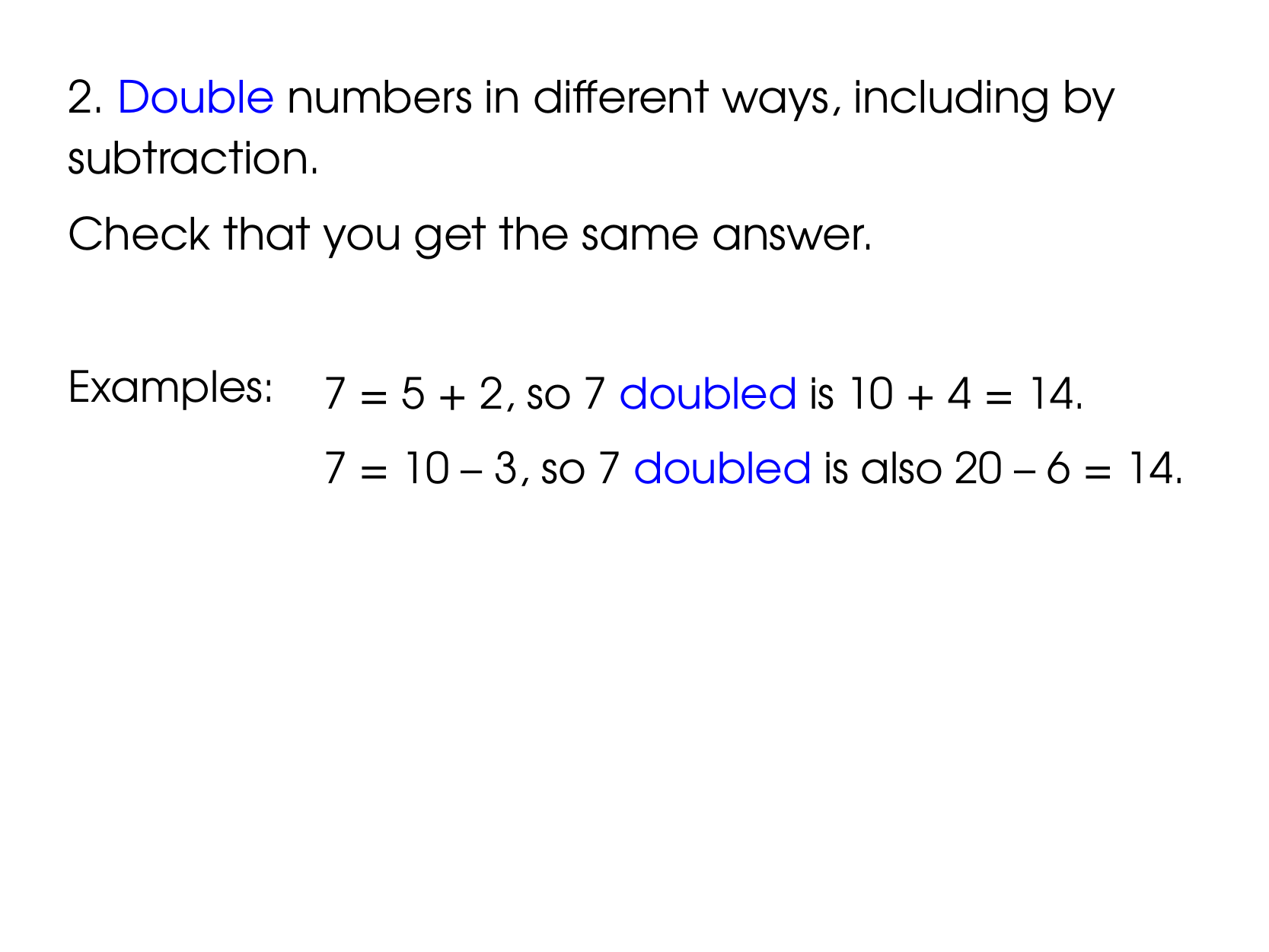

2. Double numbers in different ways, including by subtraction.
Check that you get the same answer.
Examples:
7 = 5 + 2, so 7 doubled is 10 + 4 = 14.
7 = 10 – 3, so 7 doubled is also 20 – 6 = 14.